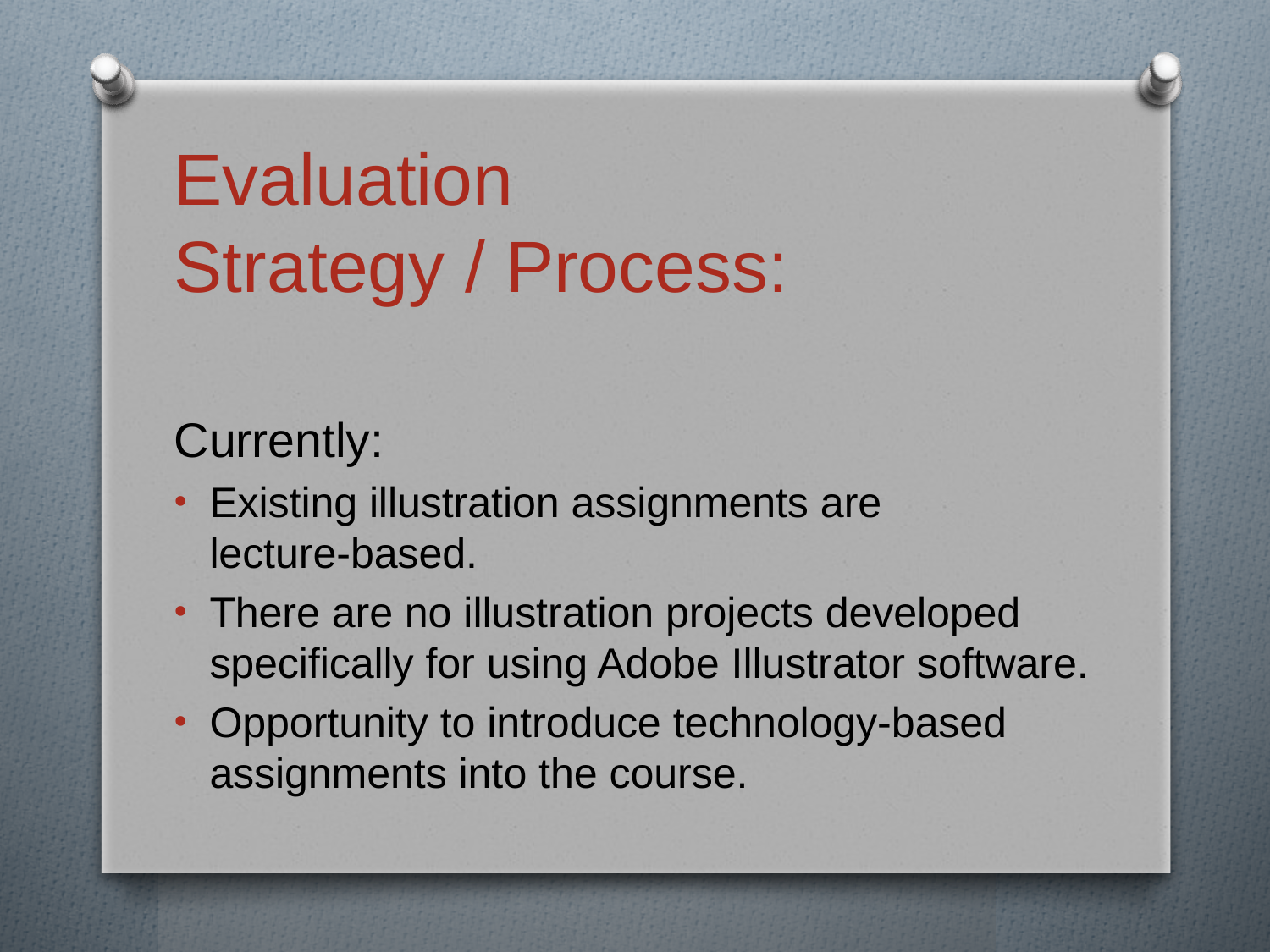

Evaluation
Strategy / Process:
Currently:
Existing illustration assignments are
lecture-based.
There are no illustration projects developed specifically for using Adobe Illustrator software.
Opportunity to introduce technology-based assignments into the course.